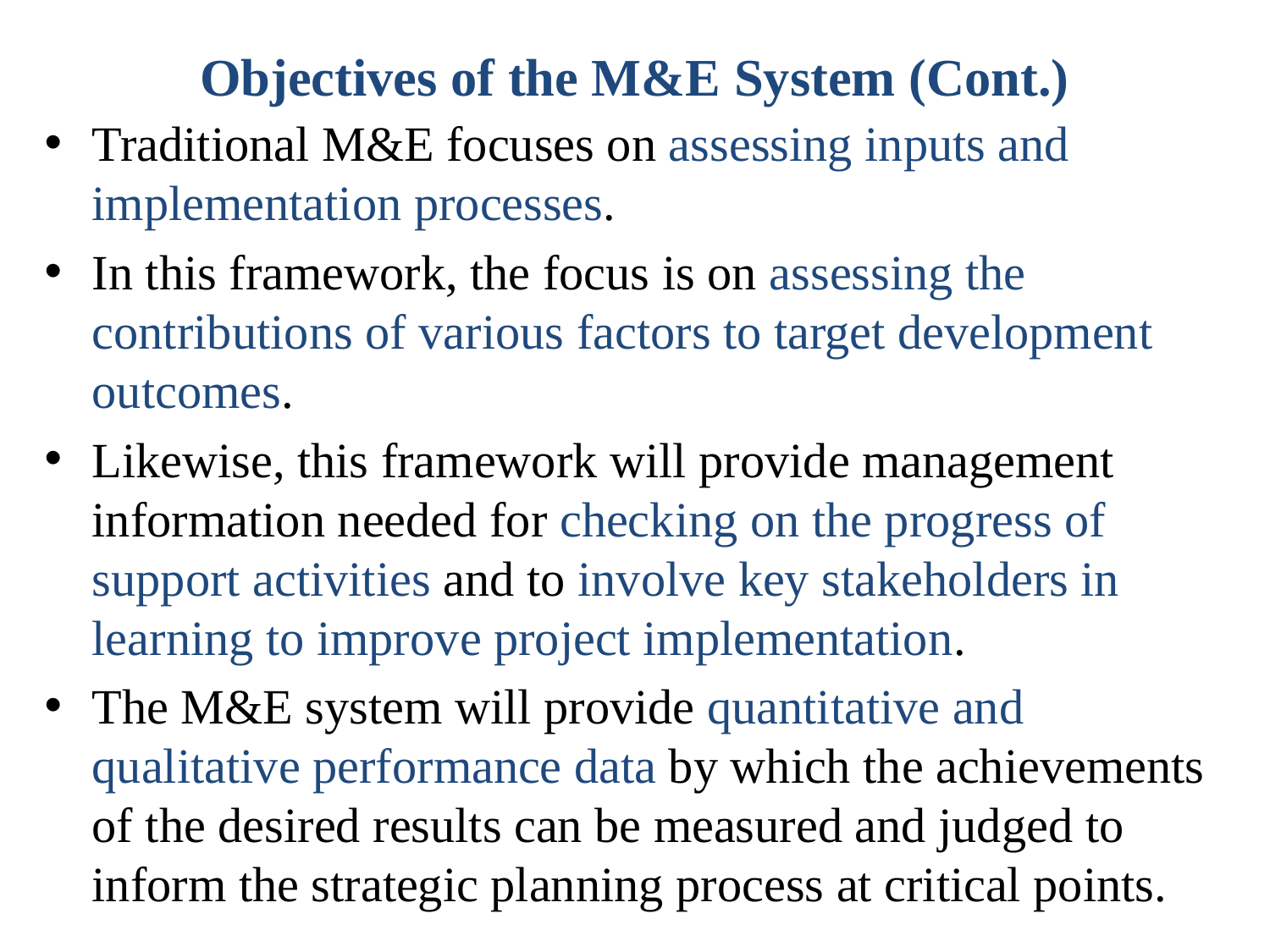

# Objectives of the M&E System (Cont.)
Traditional M&E focuses on assessing inputs and implementation processes.
In this framework, the focus is on assessing the contributions of various factors to target development outcomes.
Likewise, this framework will provide management information needed for checking on the progress of support activities and to involve key stakeholders in learning to improve project implementation.
The M&E system will provide quantitative and qualitative performance data by which the achievements of the desired results can be measured and judged to inform the strategic planning process at critical points.